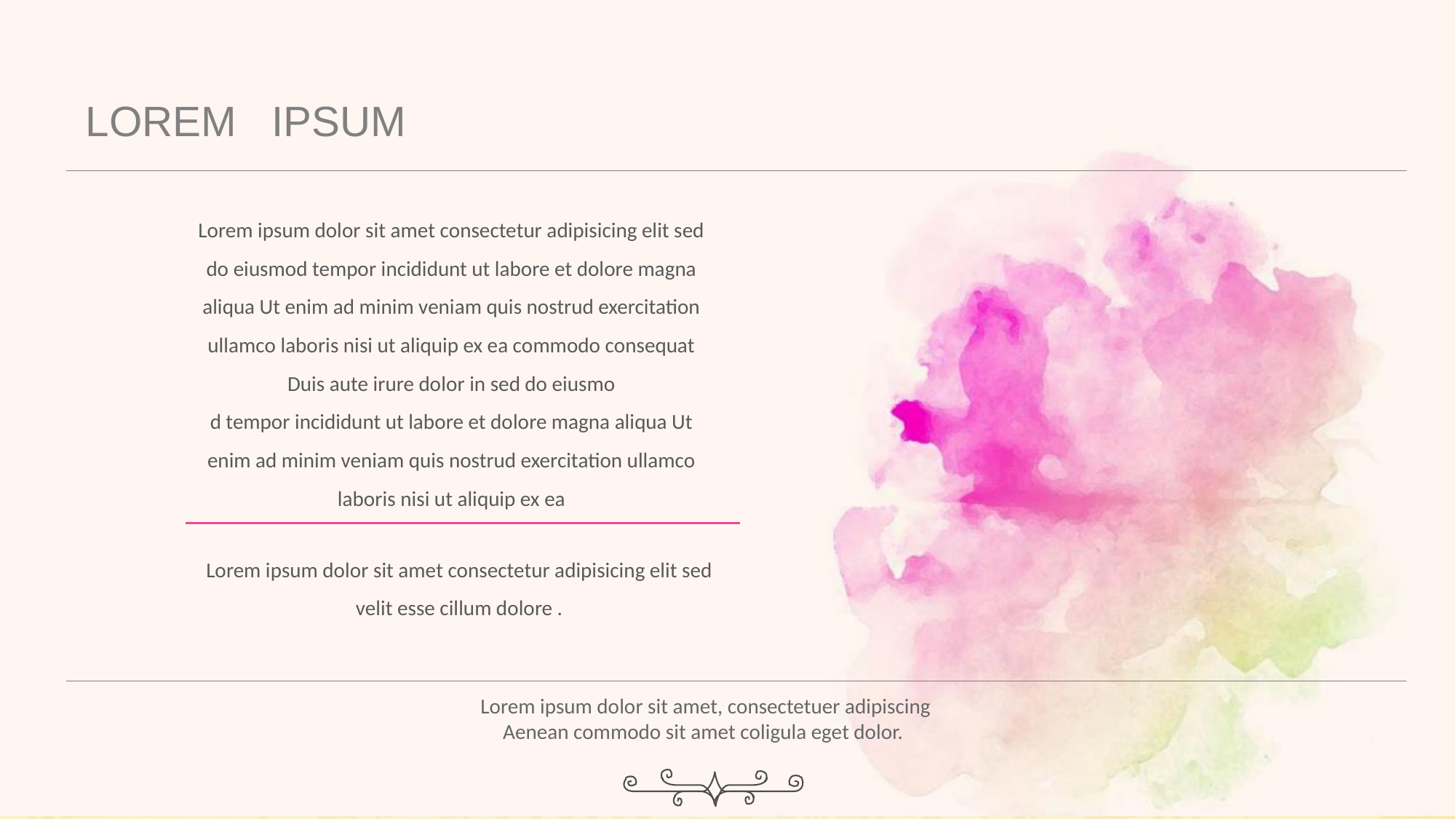

LOREM   IPSUM
Lorem ipsum dolor sit amet consectetur adipisicing elit sed do eiusmod tempor incididunt ut labore et dolore magna aliqua Ut enim ad minim veniam quis nostrud exercitation ullamco laboris nisi ut aliquip ex ea commodo consequat Duis aute irure dolor in sed do eiusmo
d tempor incididunt ut labore et dolore magna aliqua Ut enim ad minim veniam quis nostrud exercitation ullamco laboris nisi ut aliquip ex ea
Lorem ipsum dolor sit amet consectetur adipisicing elit sed velit esse cillum dolore .

Lorem ipsum dolor sit amet, consectetuer adipiscing
Aenean commodo sit amet coligula eget dolor.